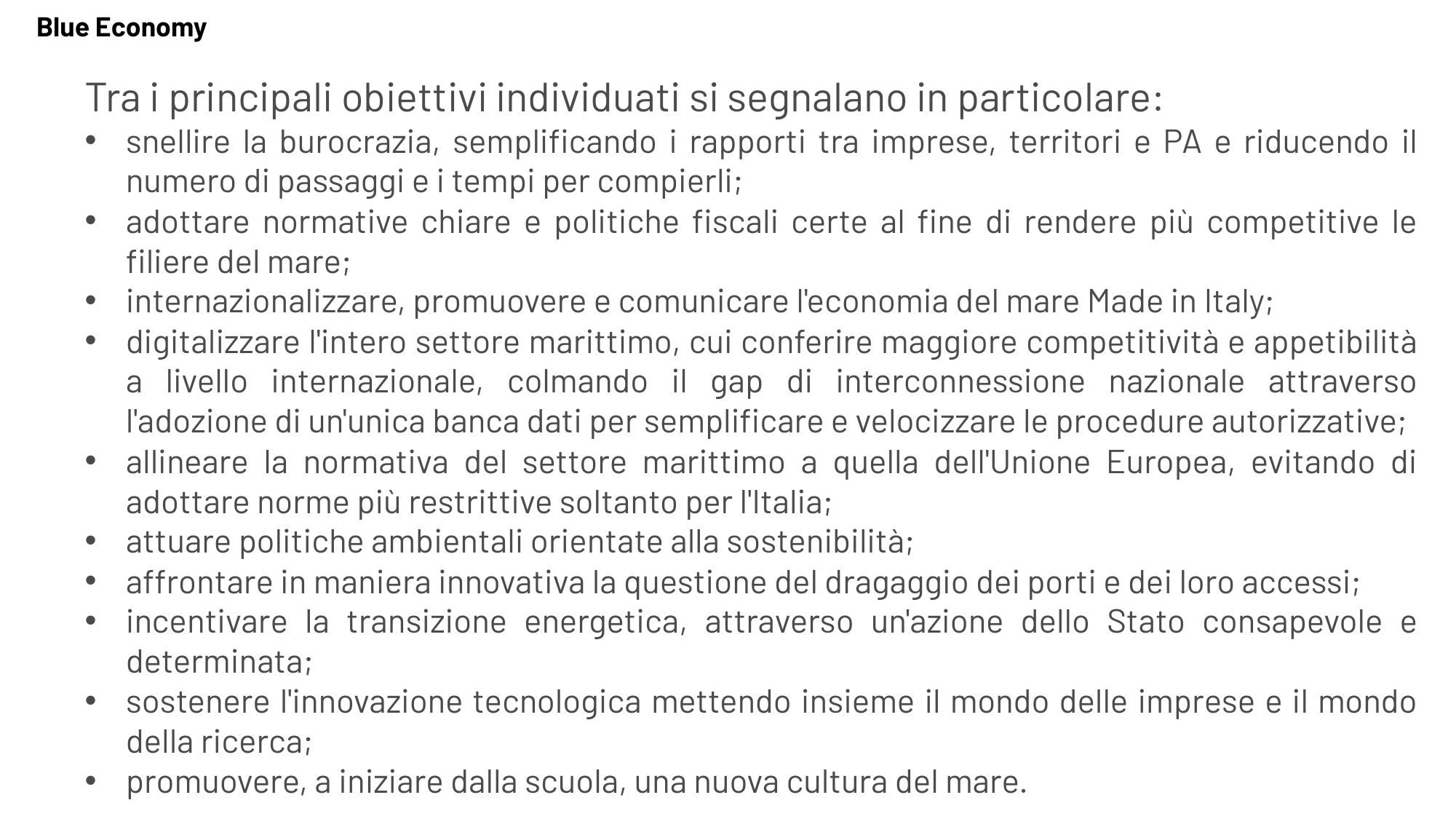

Blue Economy
Tra i principali obiettivi individuati si segnalano in particolare:
snellire la burocrazia, semplificando i rapporti tra imprese, territori e PA e riducendo il numero di passaggi e i tempi per compierli;
adottare normative chiare e politiche fiscali certe al fine di rendere più competitive le filiere del mare;
internazionalizzare, promuovere e comunicare l'economia del mare Made in Italy;
digitalizzare l'intero settore marittimo, cui conferire maggiore competitività e appetibilità a livello internazionale, colmando il gap di interconnessione nazionale attraverso l'adozione di un'unica banca dati per semplificare e velocizzare le procedure autorizzative;
allineare la normativa del settore marittimo a quella dell'Unione Europea, evitando di adottare norme più restrittive soltanto per l'Italia;
attuare politiche ambientali orientate alla sostenibilità;
affrontare in maniera innovativa la questione del dragaggio dei porti e dei loro accessi;
incentivare la transizione energetica, attraverso un'azione dello Stato consapevole e determinata;
sostenere l'innovazione tecnologica mettendo insieme il mondo delle imprese e il mondo della ricerca;
promuovere, a iniziare dalla scuola, una nuova cultura del mare.